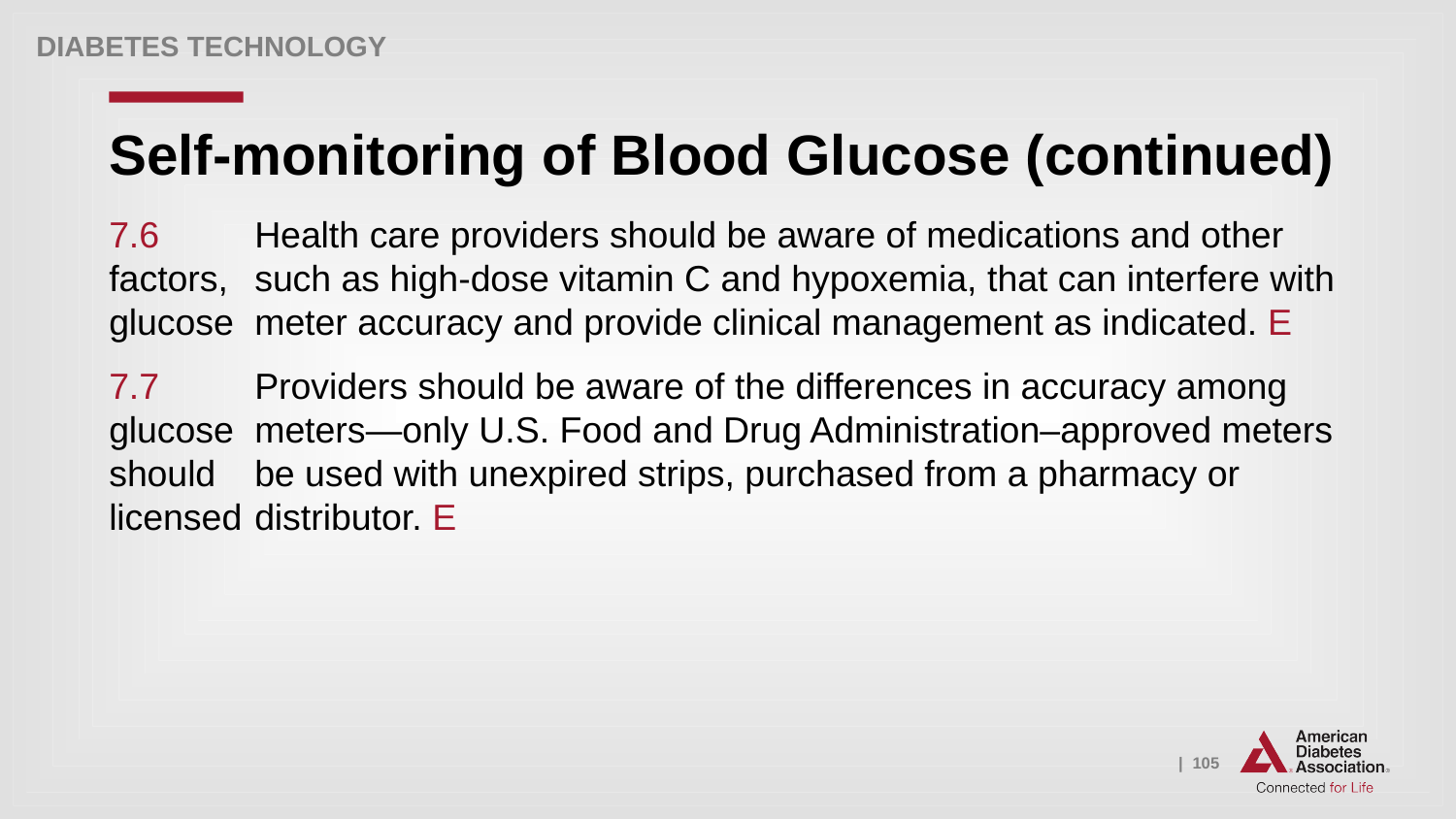

Diabetes Technology
# Self-monitoring of Blood Glucose (continued)
7.6 	Health care providers should be aware of medications and other factors, 	such as high-dose vitamin C and hypoxemia, that can interfere with glucose 	meter accuracy and provide clinical management as indicated. E
7.7 	Providers should be aware of the differences in accuracy among glucose 	meters—only U.S. Food and Drug Administration–approved meters should  	be used with unexpired strips, purchased from a pharmacy or licensed 	distributor. E